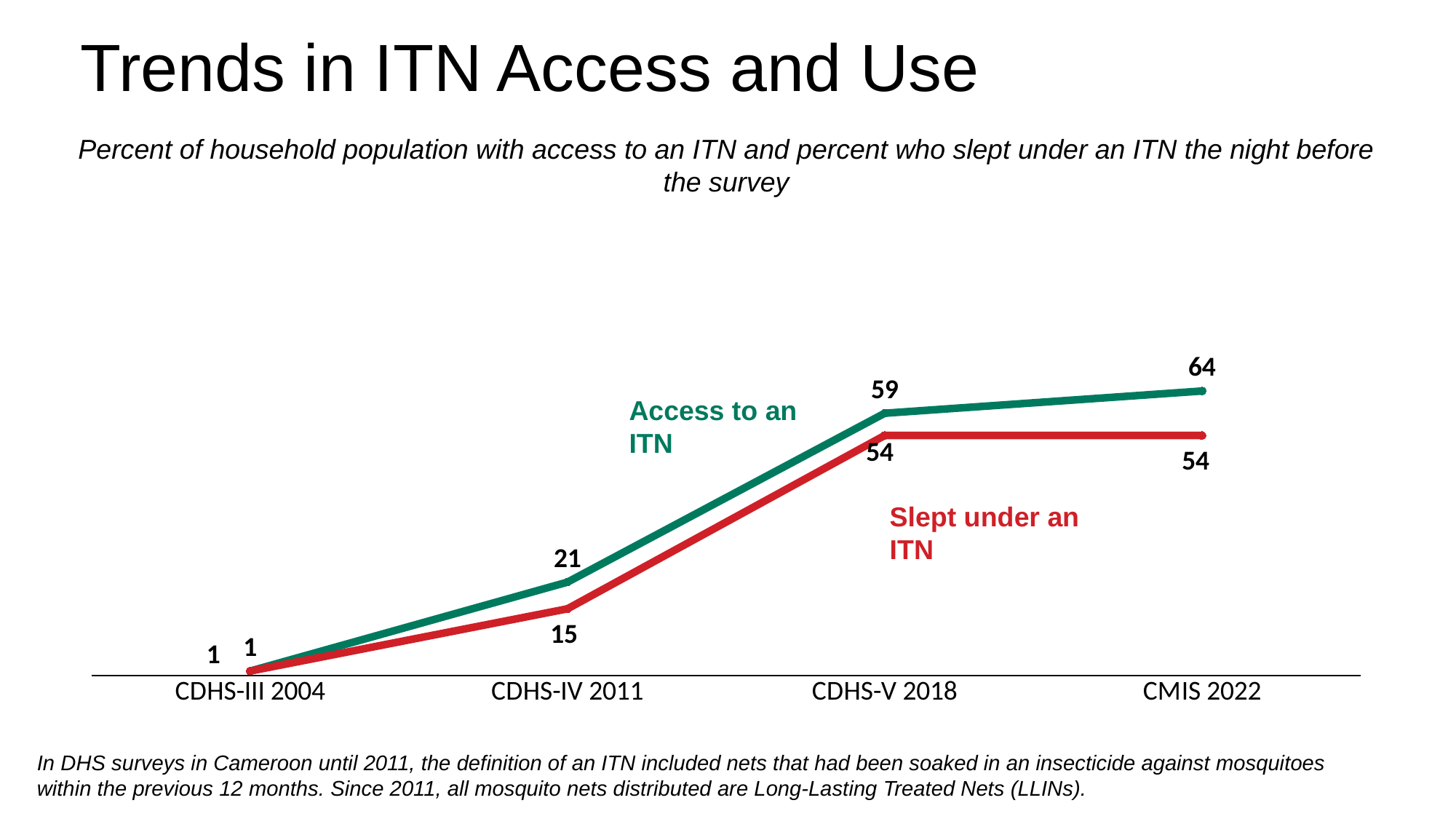

# Trends in ITN Access and Use
Percent of household population with access to an ITN and percent who slept under an ITN the night before the survey

### Chart

| Category | Access to an ITN | Slept under an ITN |
|---|---|---|
| CDHS-III 2004 | 1.0 | 1.0 |
| CDHS-IV 2011 | 21.0 | 15.0 |
| CDHS-V 2018 | 59.0 | 54.0 |
| CMIS 2022 | 64.0 | 54.0 |
Access to an ITN
Slept under an ITN
In DHS surveys in Cameroon until 2011, the definition of an ITN included nets that had been soaked in an insecticide against mosquitoes within the previous 12 months. Since 2011, all mosquito nets distributed are Long-Lasting Treated Nets (LLINs).